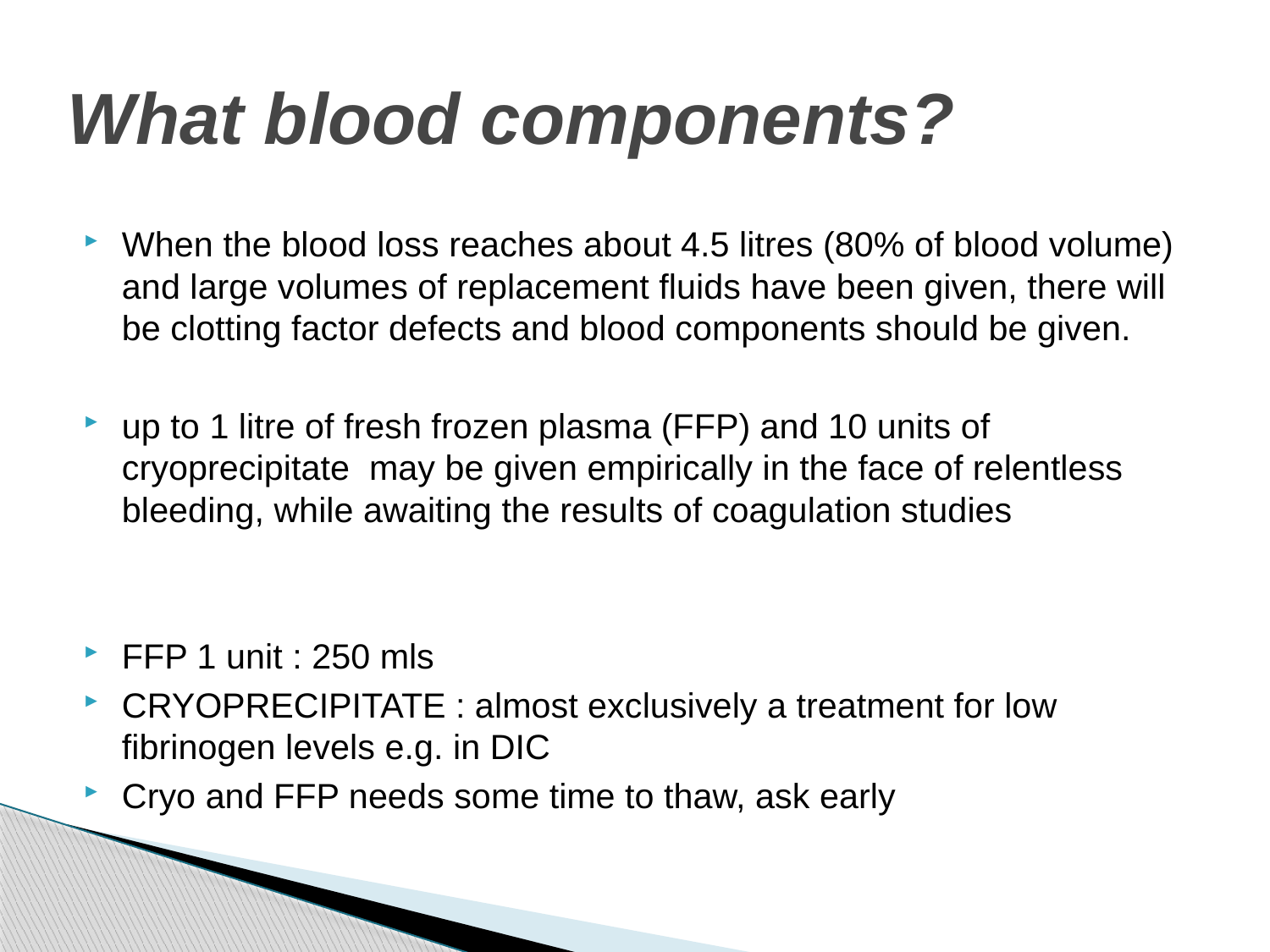

# What blood components?
When the blood loss reaches about 4.5 litres (80% of blood volume) and large volumes of replacement fluids have been given, there will be clotting factor defects and blood components should be given.

up to 1 litre of fresh frozen plasma (FFP) and 10 units of cryoprecipitate  may be given empirically in the face of relentless bleeding, while awaiting the results of coagulation studies

FFP 1 unit : 250 mls
CRYOPRECIPITATE : almost exclusively a treatment for low fibrinogen levels e.g. in DIC
Cryo and FFP needs some time to thaw, ask early